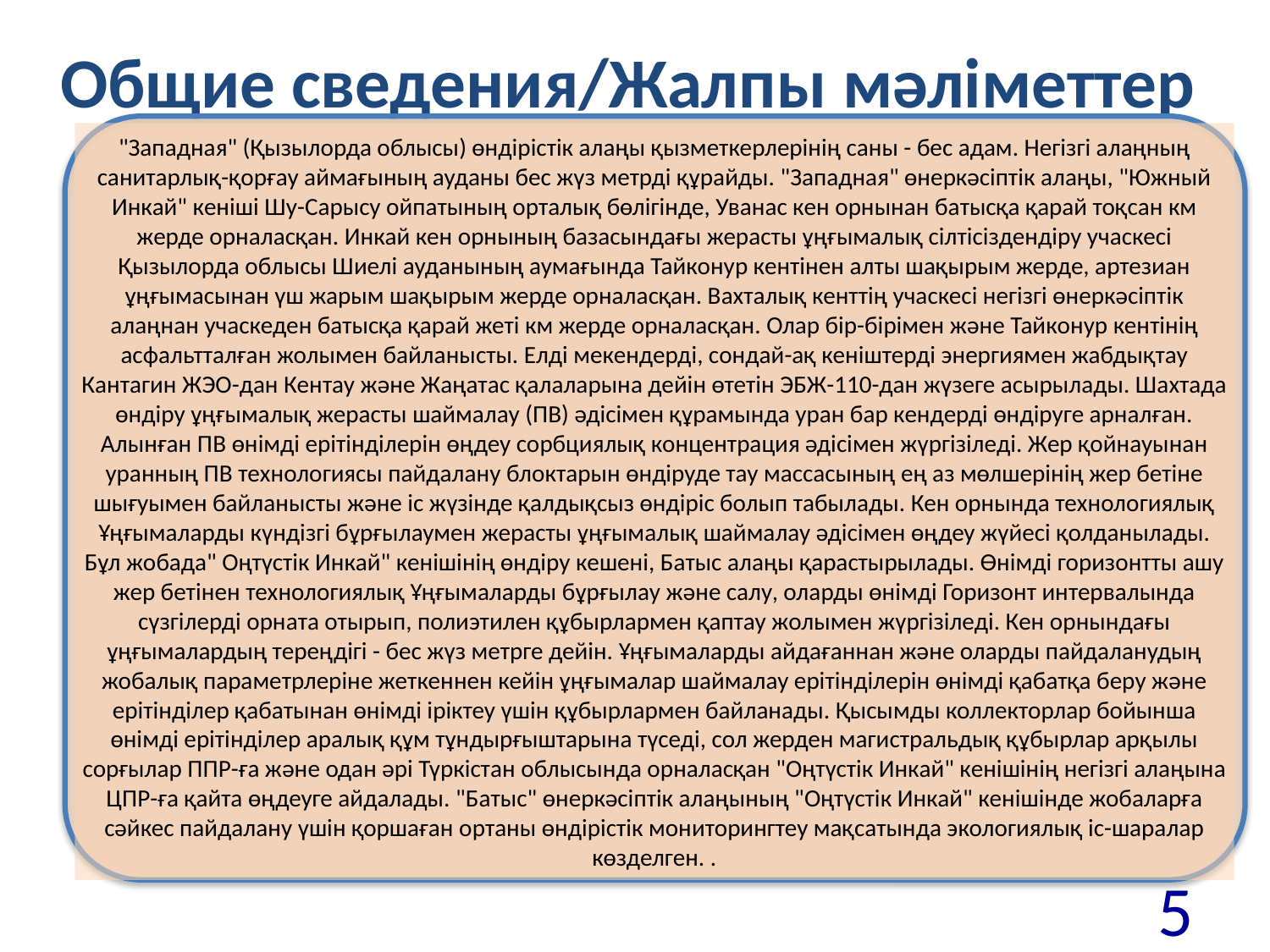

# Общие сведения/Жалпы мәліметтер

"Западная" (Қызылорда облысы) өндірістік алаңы қызметкерлерінің саны - бес адам. Негізгі алаңның санитарлық-қорғау аймағының ауданы бес жүз метрді құрайды. "Западная" өнеркәсіптік алаңы, "Южный Инкай" кеніші Шу-Сарысу ойпатының орталық бөлігінде, Уванас кен орнынан батысқа қарай тоқсан км жерде орналасқан. Инкай кен орнының базасындағы жерасты ұңғымалық сілтісіздендіру учаскесі Қызылорда облысы Шиелі ауданының аумағында Тайконур кентінен алты шақырым жерде, артезиан ұңғымасынан үш жарым шақырым жерде орналасқан. Вахталық кенттің учаскесі негізгі өнеркәсіптік алаңнан учаскеден батысқа қарай жеті км жерде орналасқан. Олар бір-бірімен және Тайконур кентінің асфальтталған жолымен байланысты. Елді мекендерді, сондай-ақ кеніштерді энергиямен жабдықтау Кантагин ЖЭО-дан Кентау және Жаңатас қалаларына дейін өтетін ЭБЖ-110-дан жүзеге асырылады. Шахтада өндіру ұңғымалық жерасты шаймалау (ПВ) әдісімен құрамында уран бар кендерді өндіруге арналған. Алынған ПВ өнімді ерітінділерін өңдеу сорбциялық концентрация әдісімен жүргізіледі. Жер қойнауынан уранның ПВ технологиясы пайдалану блоктарын өндіруде тау массасының ең аз мөлшерінің жер бетіне шығуымен байланысты және іс жүзінде қалдықсыз өндіріс болып табылады. Кен орнында технологиялық Ұңғымаларды күндізгі бұрғылаумен жерасты ұңғымалық шаймалау әдісімен өңдеу жүйесі қолданылады. Бұл жобада" Оңтүстік Инкай" кенішінің өндіру кешені, Батыс алаңы қарастырылады. Өнімді горизонтты ашу жер бетінен технологиялық Ұңғымаларды бұрғылау және салу, оларды өнімді Горизонт интервалында сүзгілерді орната отырып, полиэтилен құбырлармен қаптау жолымен жүргізіледі. Кен орнындағы ұңғымалардың тереңдігі - бес жүз метрге дейін. Ұңғымаларды айдағаннан және оларды пайдаланудың жобалық параметрлеріне жеткеннен кейін ұңғымалар шаймалау ерітінділерін өнімді қабатқа беру және ерітінділер қабатынан өнімді іріктеу үшін құбырлармен байланады. Қысымды коллекторлар бойынша өнімді ерітінділер аралық құм тұндырғыштарына түседі, сол жерден магистральдық құбырлар арқылы сорғылар ППР-ға және одан әрі Түркістан облысында орналасқан "Оңтүстік Инкай" кенішінің негізгі алаңына ЦПР-ға қайта өңдеуге айдалады. "Батыс" өнеркәсіптік алаңының "Оңтүстік Инкай" кенішінде жобаларға сәйкес пайдалану үшін қоршаған ортаны өндірістік мониторингтеу мақсатында экологиялық іс-шаралар көзделген. .
5